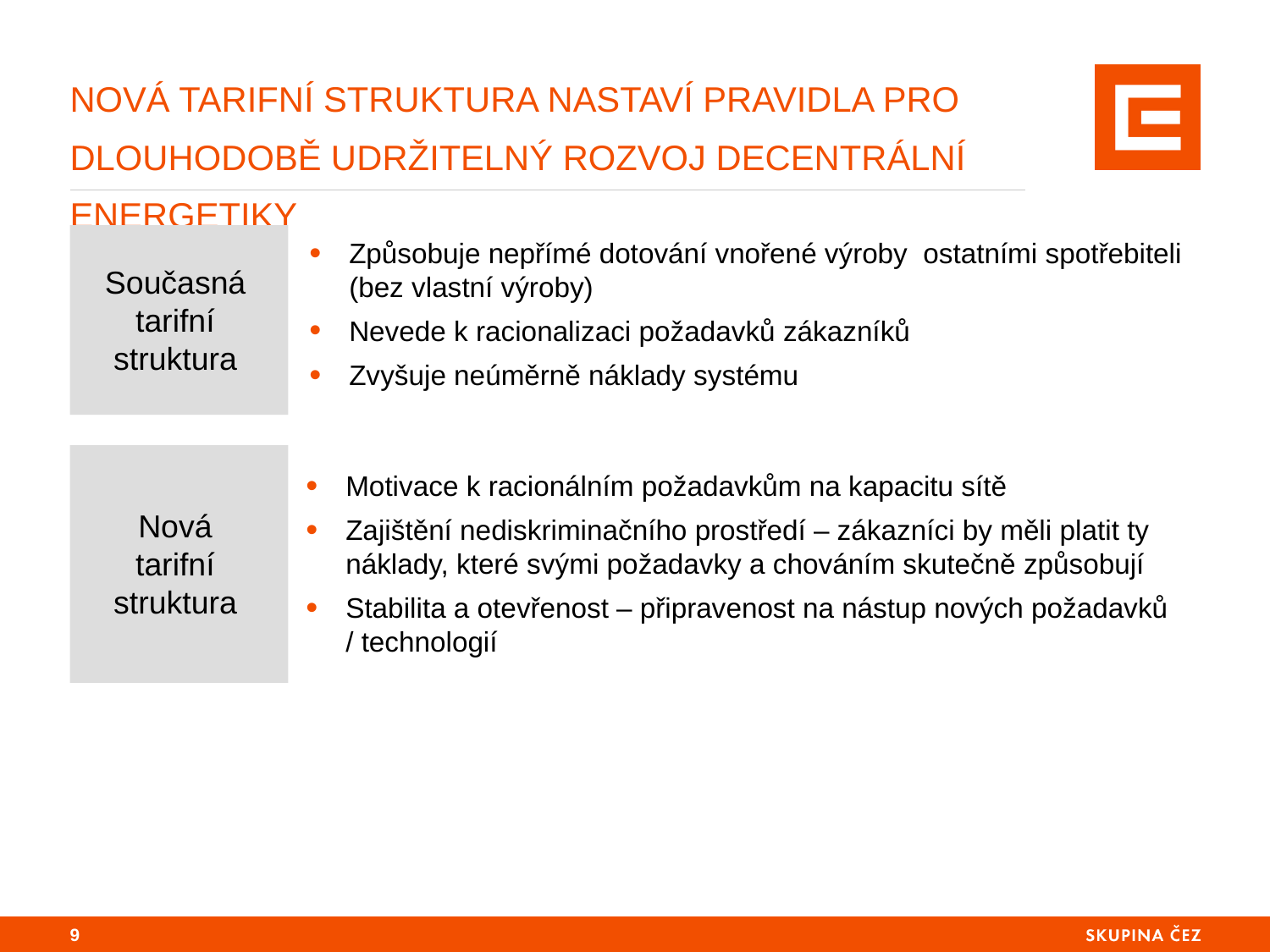

# NOVÁ TARIFNÍ STRUKTURA NASTAVÍ PRAVIDLA PRO DLOUHODOBĚ UDRŽITELNÝ ROZVOJ DECENTRÁLNÍ ENERGETIKY

Způsobuje nepřímé dotování vnořené výroby  ostatními spotřebiteli (bez vlastní výroby)
Nevede k racionalizaci požadavků zákazníků
Zvyšuje neúměrně náklady systému
Současná tarifní struktura

Motivace k racionálním požadavkům na kapacitu sítě
Zajištění nediskriminačního prostředí – zákazníci by měli platit ty náklady, které svými požadavky a chováním skutečně způsobují
Stabilita a otevřenost – připravenost na nástup nových požadavků / technologií
Nová tarifní struktura
9